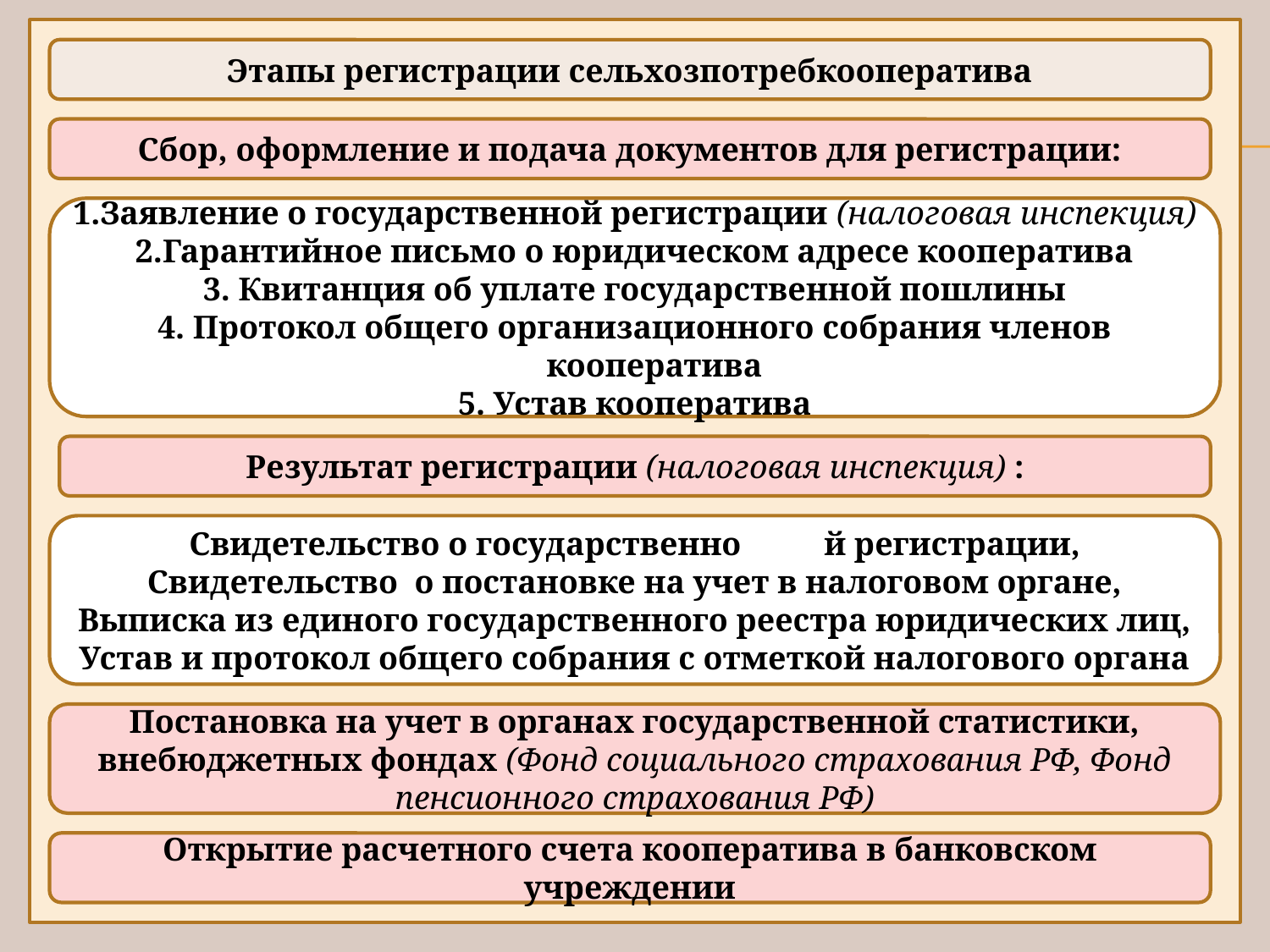

Этапы регистрации сельхозпотребкооператива

Сбор, оформление и подача документов для регистрации:

1.Заявление о государственной регистрации (налоговая инспекция)
2.Гарантийное письмо о юридическом адресе кооператива
3. Квитанция об уплате государственной пошлины
4. Протокол общего организационного собрания членов кооператива
5. Устав кооператива

Результат регистрации (налоговая инспекция) :

Свидетельство о государственно	й регистрации,
Свидетельство  о постановке на учет в налоговом органе,
Выписка из единого государственного реестра юридических лиц,
Устав и протокол общего собрания с отметкой налогового органа
Постановка на учет в органах государственной статистики, внебюджетных фондах (Фонд социального страхования РФ, Фонд пенсионного страхования РФ)
Открытие расчетного счета кооператива в банковском учреждении